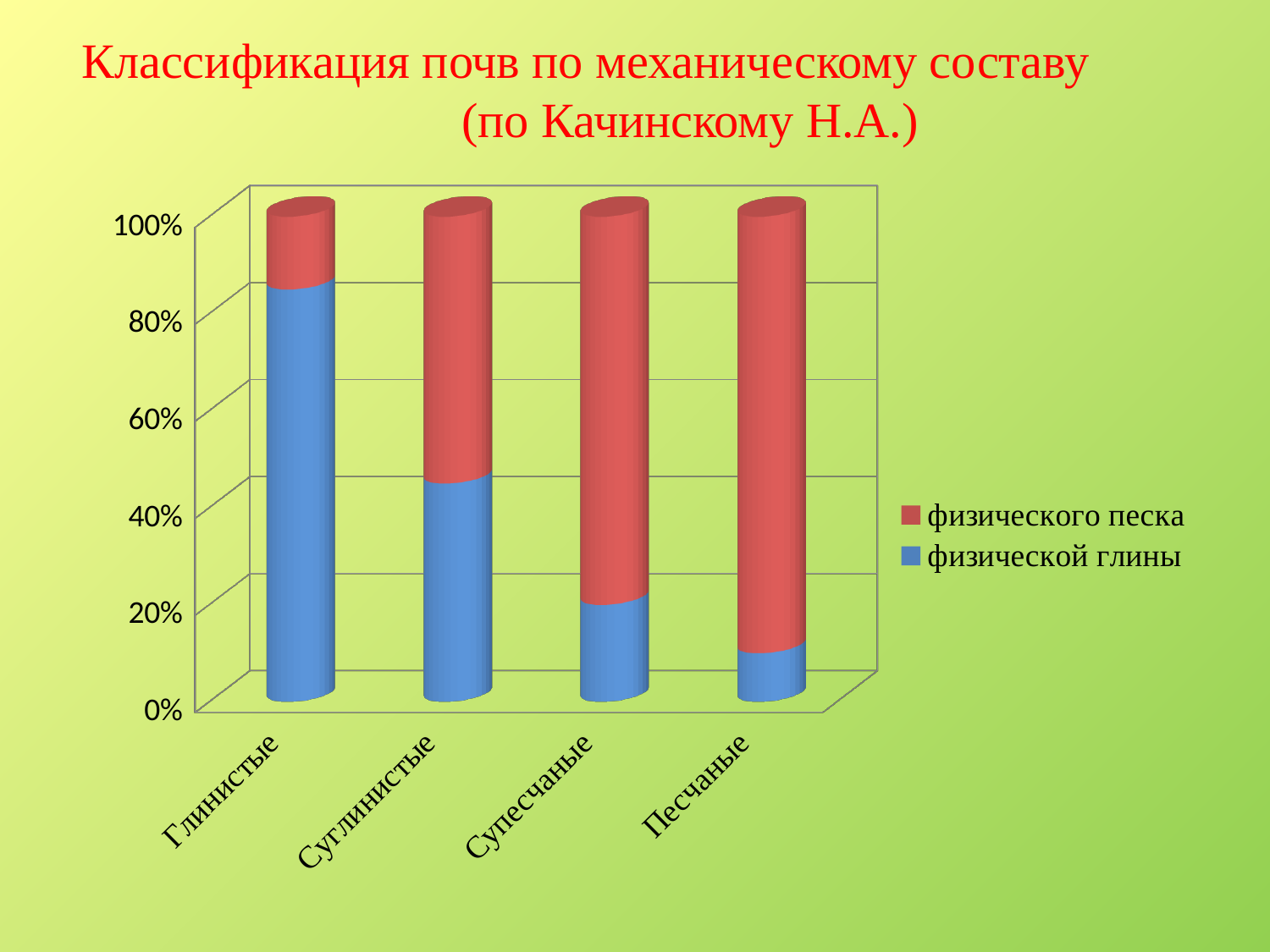

# Классификация почв по механическому составу                  (по Качинскому Н.А.)

[unsupported chart]